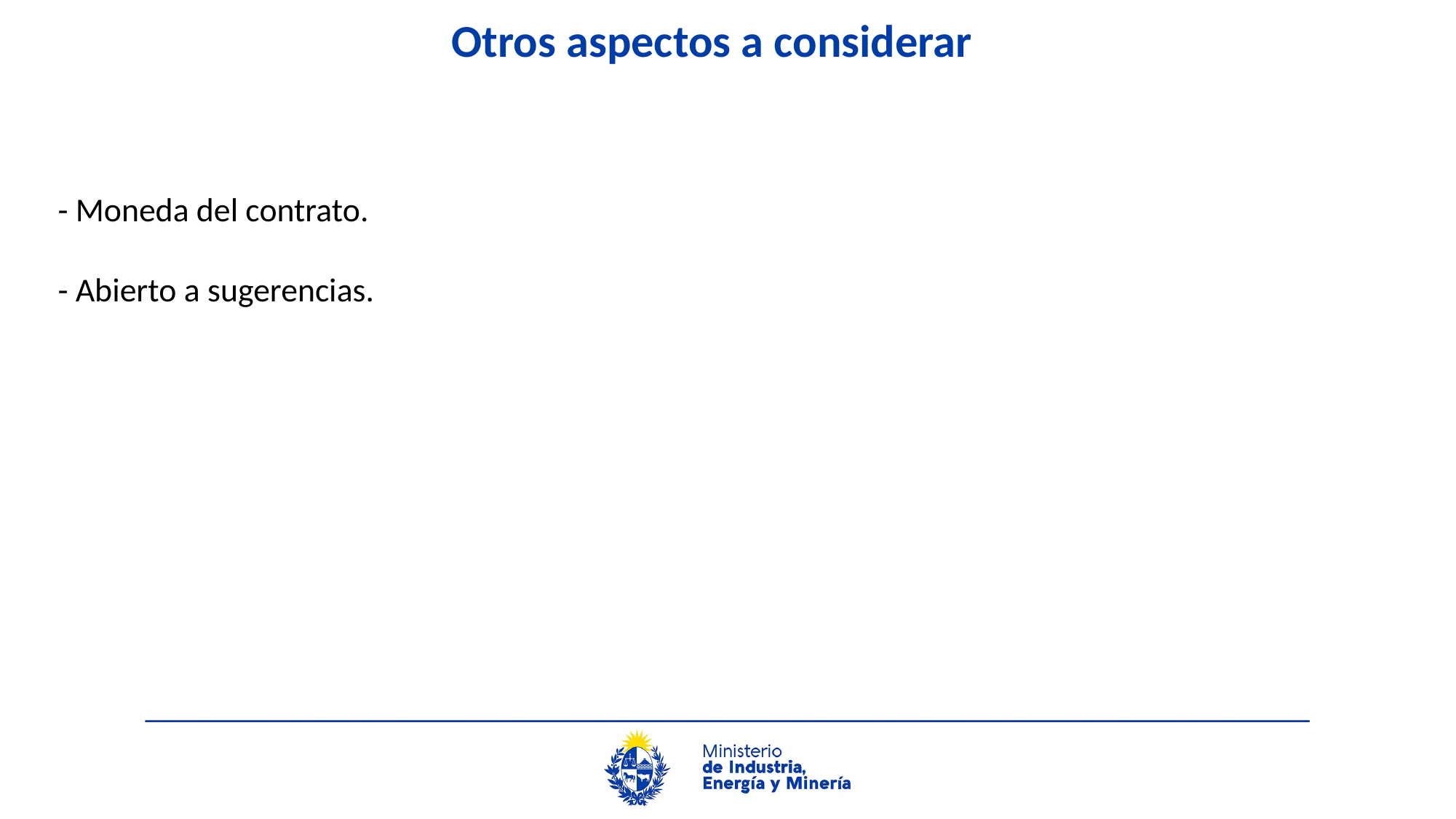

Otros aspectos a considerar

- Moneda del contrato.

- Abierto a sugerencias.